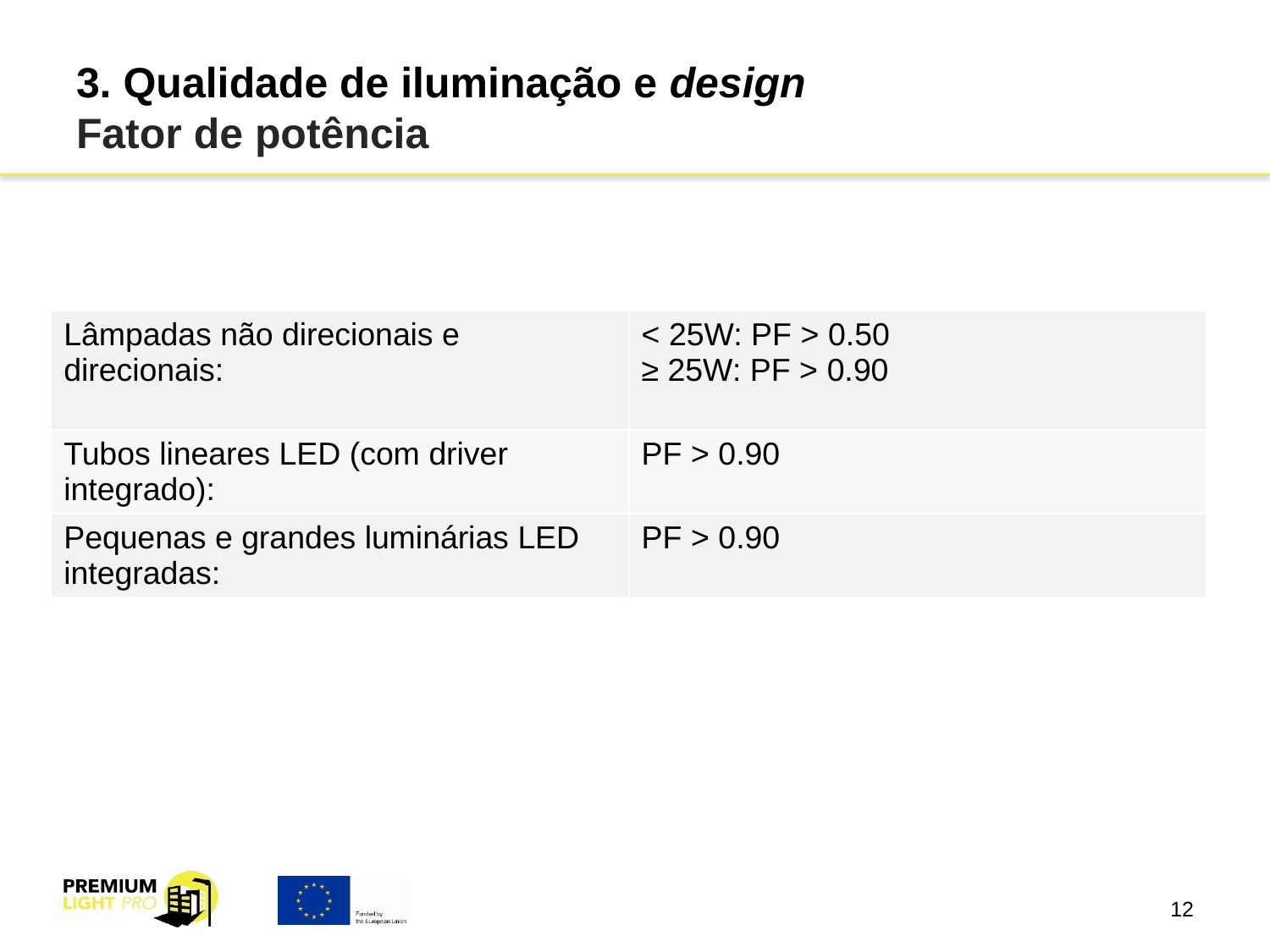

# 3. Qualidade de iluminação e design Fator de potência
| Lâmpadas não direcionais e direcionais: | < 25W: PF > 0.50 ≥ 25W: PF > 0.90 |
| --- | --- |
| Tubos lineares LED (com driver integrado): | PF > 0.90 |
| Pequenas e grandes luminárias LED integradas: | PF > 0.90 |